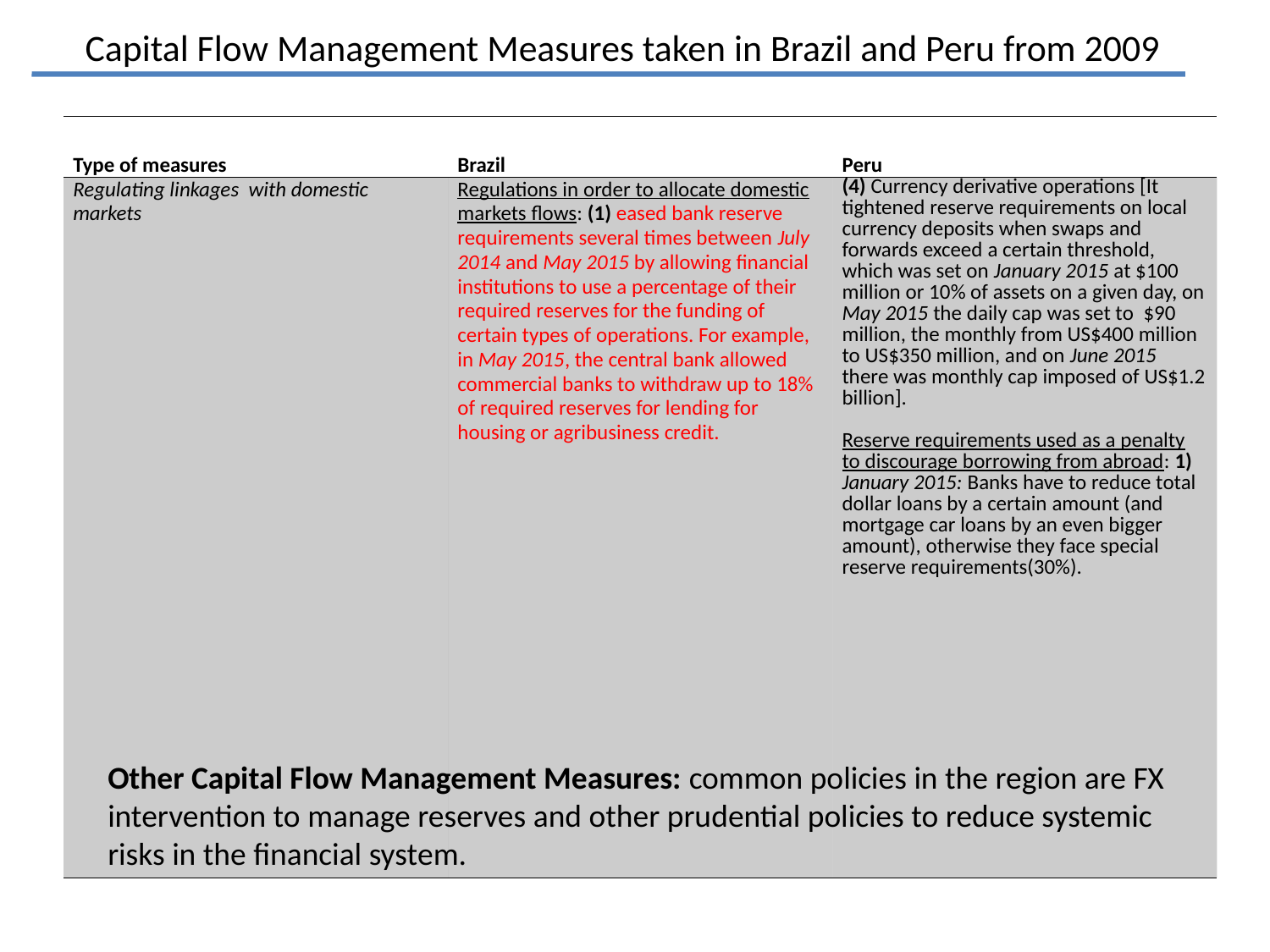

Capital Flow Management Measures taken in Brazil and Peru from 2009

| Type of measures | Brazil | Peru |
| --- | --- | --- |
| Regulating linkages with domestic markets | Regulations in order to allocate domestic markets flows: (1) eased bank reserve requirements several times between July 2014 and May 2015 by allowing financial institutions to use a percentage of their required reserves for the funding of certain types of operations. For example, in May 2015, the central bank allowed commercial banks to withdraw up to 18% of required reserves for lending for housing or agribusiness credit. | (4) Currency derivative operations [It tightened reserve requirements on local currency deposits when swaps and forwards exceed a certain threshold, which was set on January 2015 at $100 million or 10% of assets on a given day, on May 2015 the daily cap was set to $90 million, the monthly from US$400 million to US$350 million, and on June 2015 there was monthly cap imposed of US$1.2 billion]. Reserve requirements used as a penalty to discourage borrowing from abroad: 1) January 2015: Banks have to reduce total dollar loans by a certain amount (and mortgage car loans by an even bigger amount), otherwise they face special reserve requirements(30%). |
Other Capital Flow Management Measures: common policies in the region are FX intervention to manage reserves and other prudential policies to reduce systemic risks in the financial system.